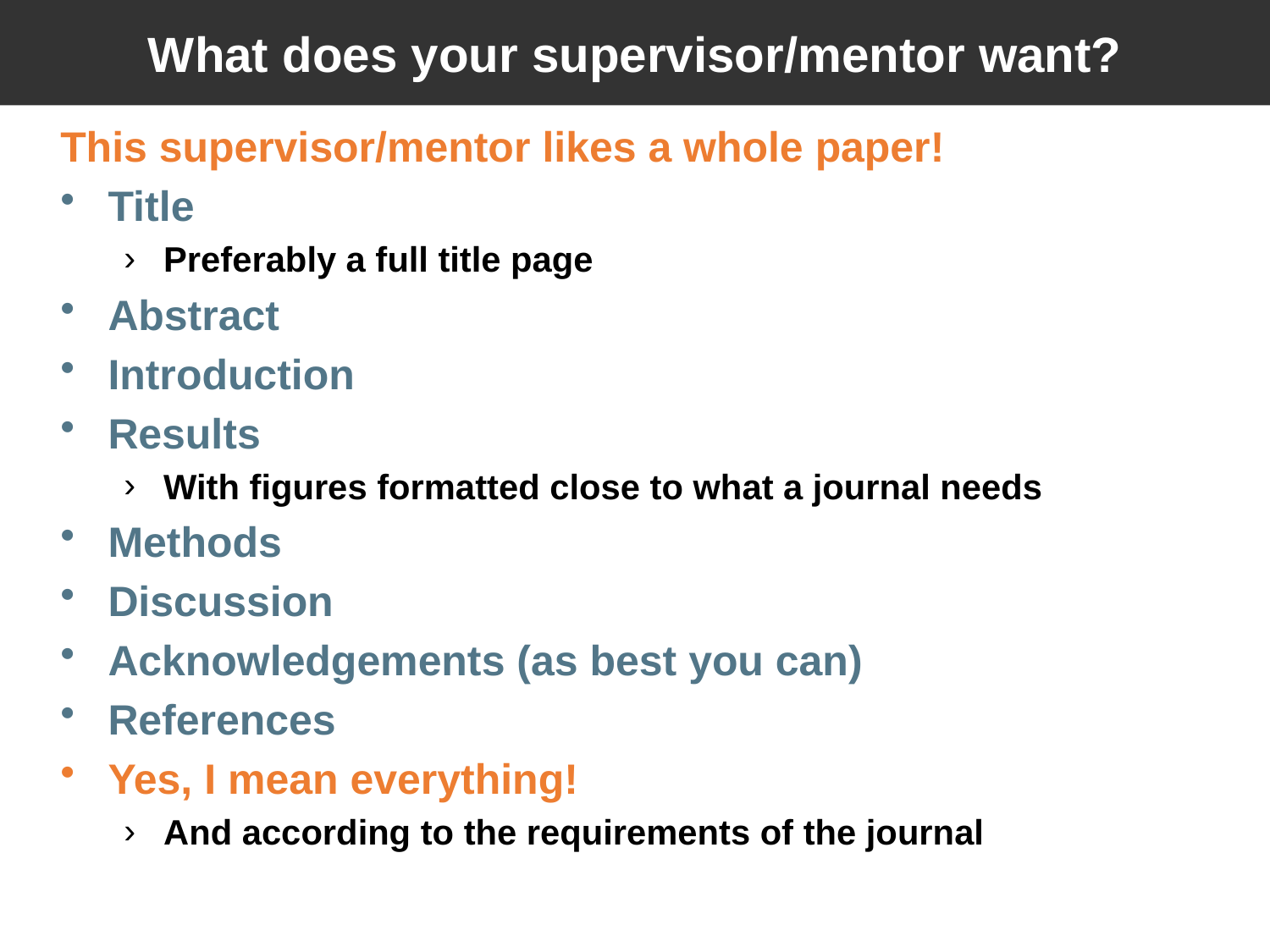

# What does your supervisor/mentor want?
This supervisor/mentor likes a whole paper!
Title
Preferably a full title page
Abstract
Introduction
Results
With figures formatted close to what a journal needs
Methods
Discussion
Acknowledgements (as best you can)
References
Yes, I mean everything!
And according to the requirements of the journal